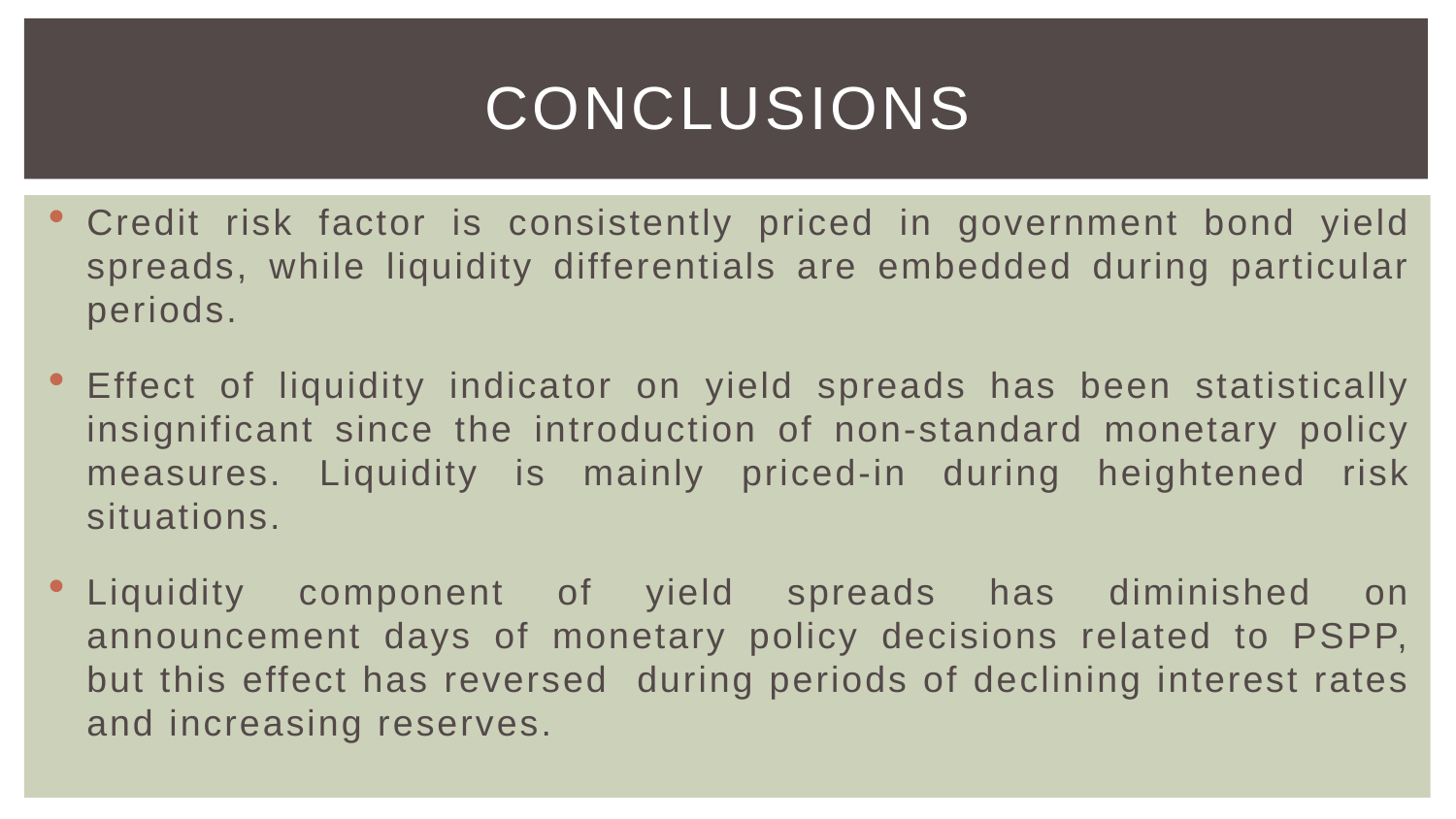

# Conclusions
Credit risk factor is consistently priced in government bond yield spreads, while liquidity differentials are embedded during particular periods.
Effect of liquidity indicator on yield spreads has been statistically insignificant since the introduction of non-standard monetary policy measures. Liquidity is mainly priced-in during heightened risk situations.
Liquidity component of yield spreads has diminished on announcement days of monetary policy decisions related to PSPP, but this effect has reversed  during periods of declining interest rates and increasing reserves.